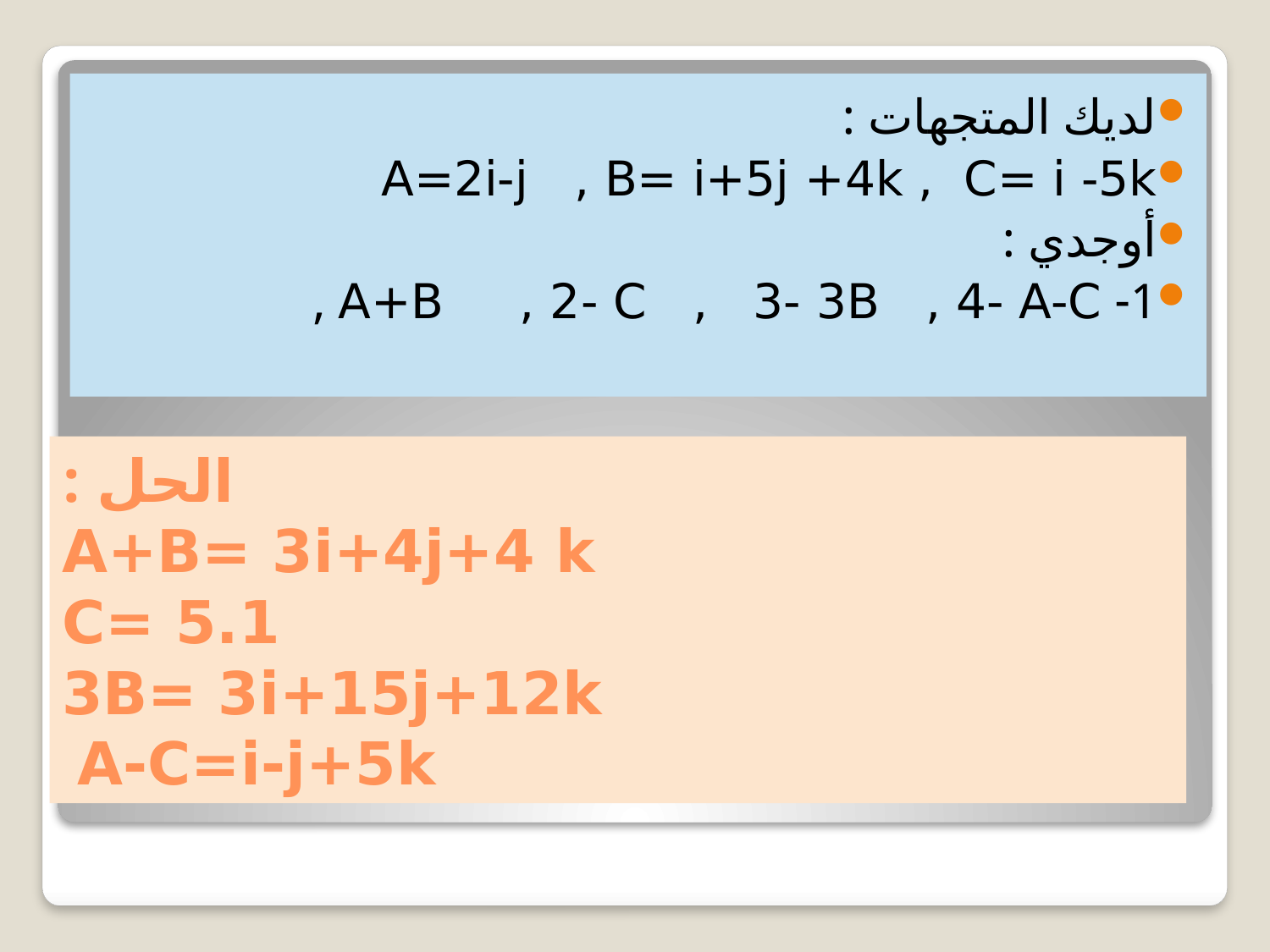

لديك المتجهات :
A=2i-j   , B= i+5j +4k ,  C= i -5k
أوجدي :
1- A+B     , 2- C   ,   3- 3B   , 4- A-C ,

# الحل : A+B= 3i+4j+4 k C= 5.1 3B= 3i+15j+12k A-C=i-j+5k